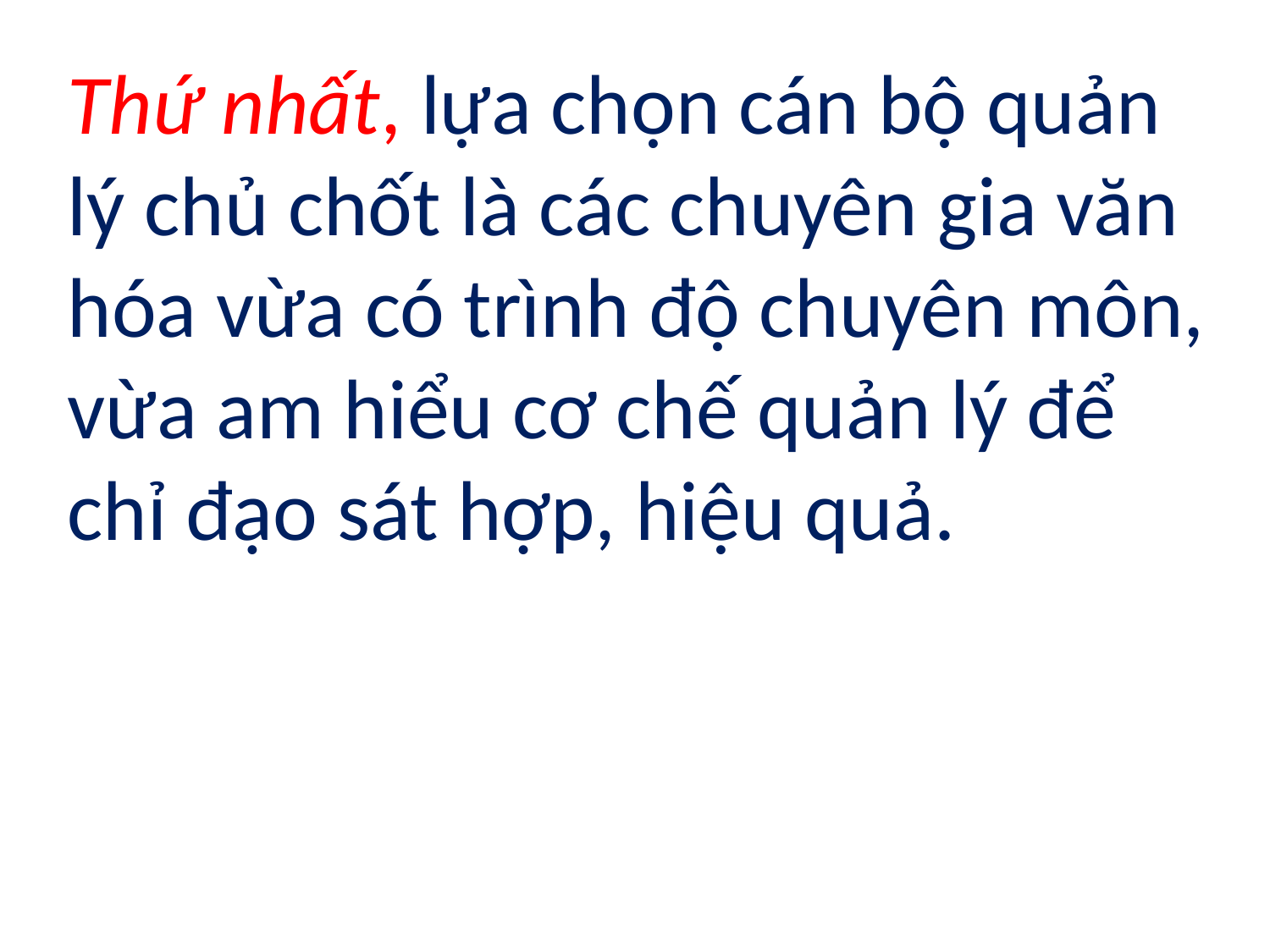

Thứ nhất, lựa chọn cán bộ quản lý chủ chốt là các chuyên gia văn hóa vừa có trình độ chuyên môn, vừa am hiểu cơ chế quản lý để chỉ đạo sát hợp, hiệu quả.